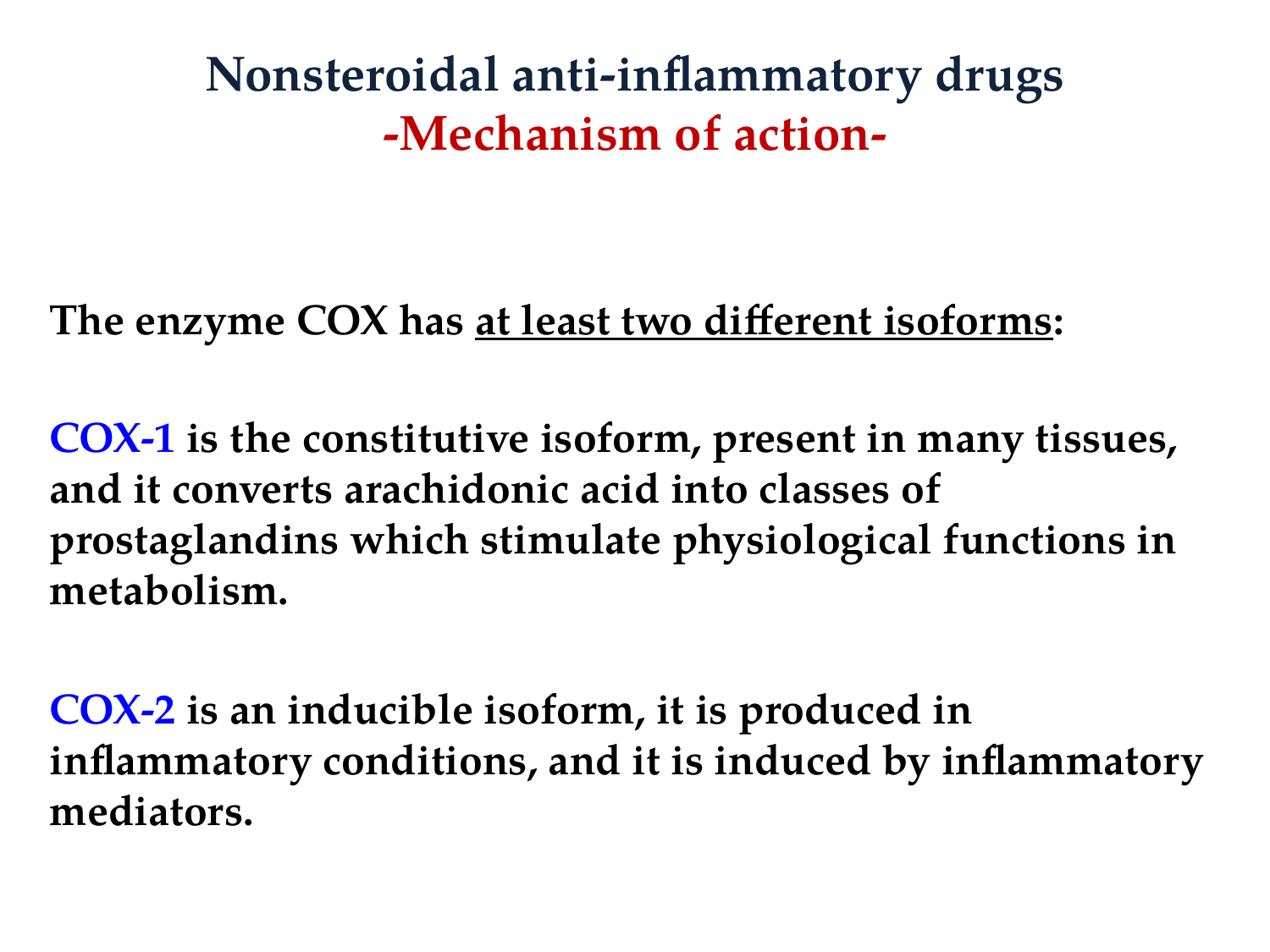

# Nonsteroidal anti-inflammatory drugs -Mechanism of action-
The enzyme COX has at least two different isoforms:

COX-1 is the constitutive isoform, present in many tissues, and it converts arachidonic acid into classes of prostaglandins which stimulate physiological functions in metabolism.

COX-2 is an inducible isoform, it is produced in inflammatory conditions, and it is induced by inflammatory mediators.